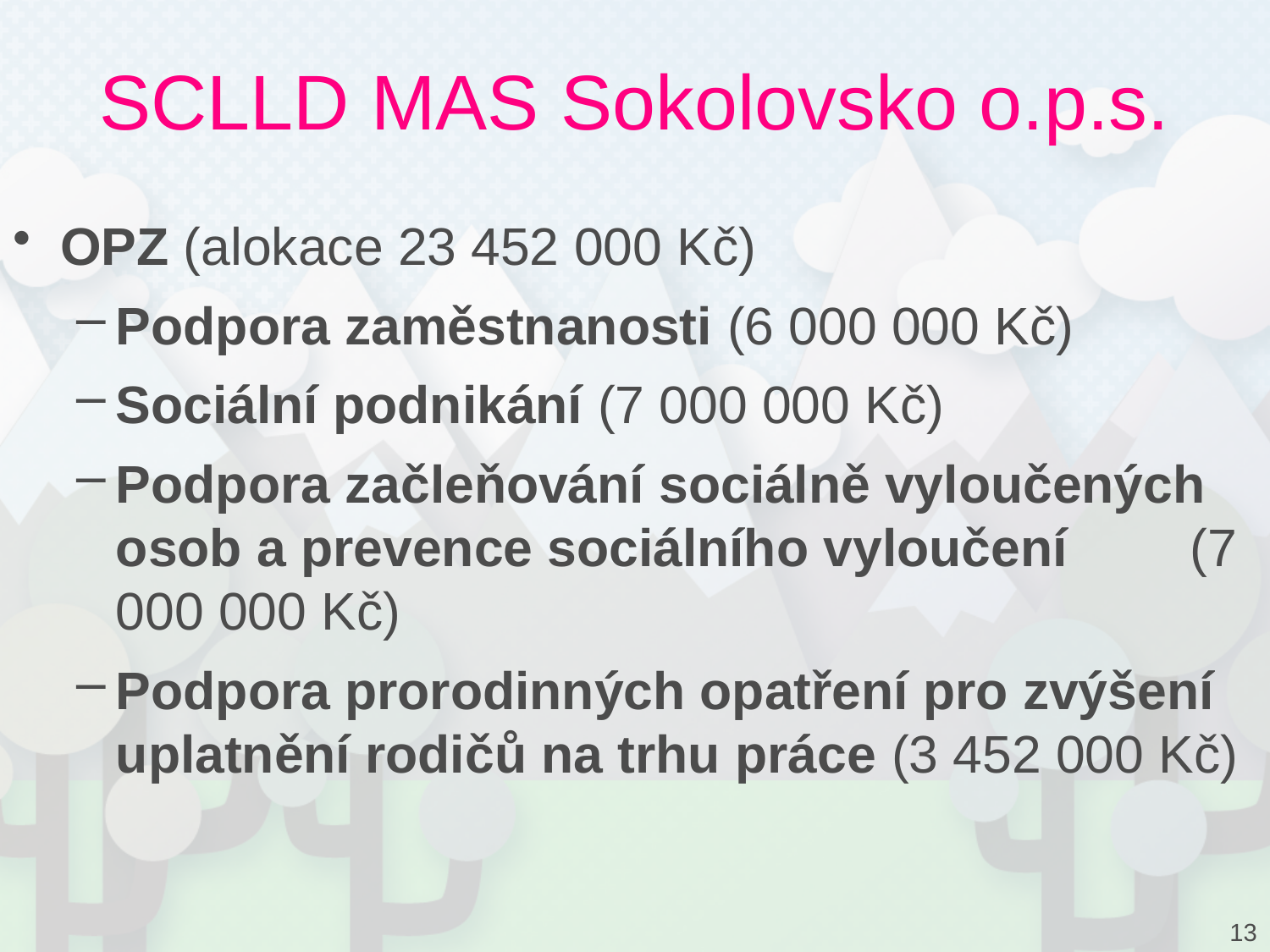

# SCLLD MAS Sokolovsko o.p.s.

OPZ (alokace 23 452 000 Kč)
Podpora zaměstnanosti (6 000 000 Kč)
Sociální podnikání (7 000 000 Kč)
Podpora začleňování sociálně vyloučených osob a prevence sociálního vyloučení 	    (7 000 000 Kč)
Podpora prorodinných opatření pro zvýšení uplatnění rodičů na trhu práce (3 452 000 Kč)

13